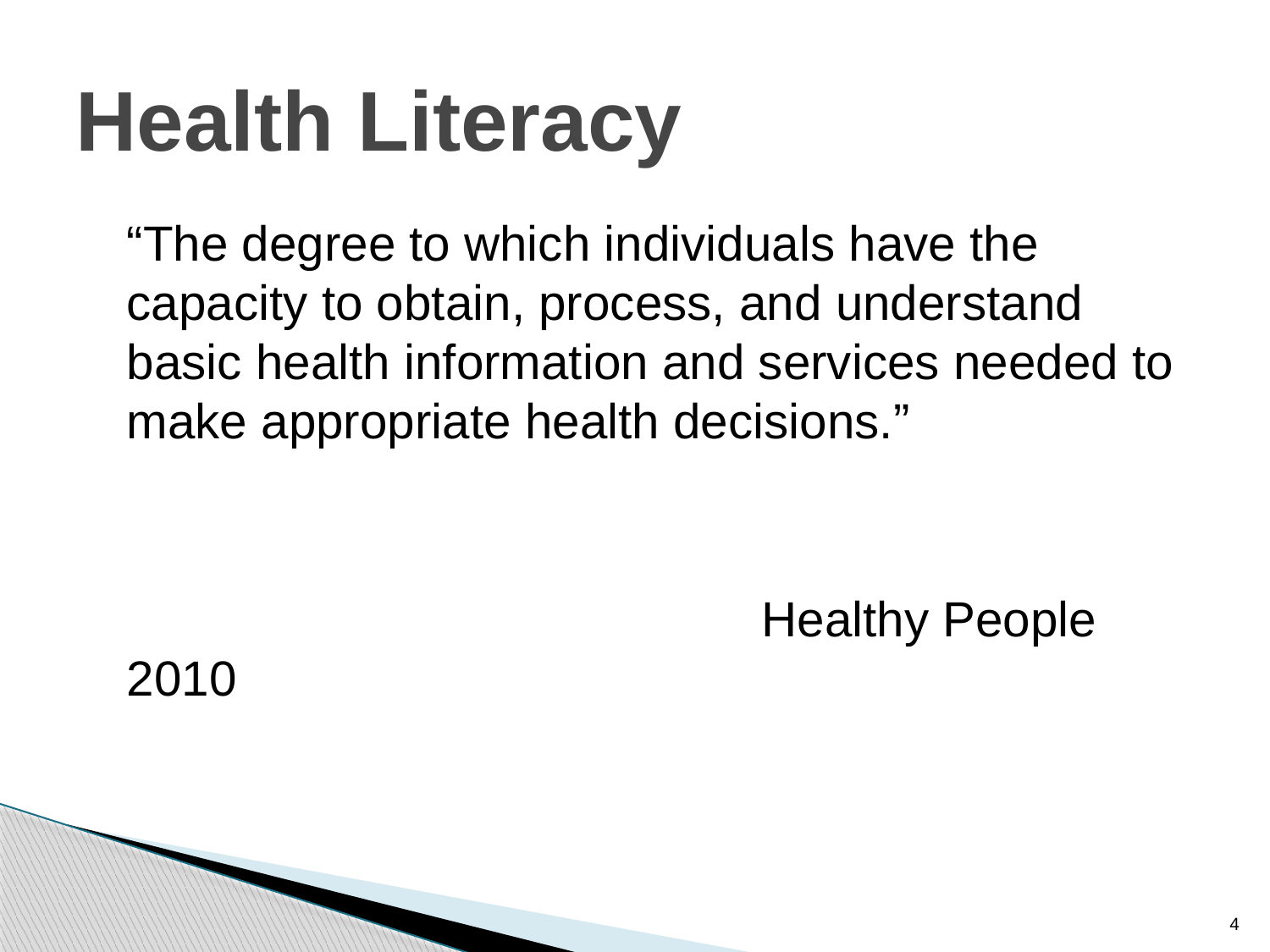

# Health Literacy
	“The degree to which individuals have the capacity to obtain, process, and understand basic health information and services needed to make appropriate health decisions.”

						Healthy People 2010
4